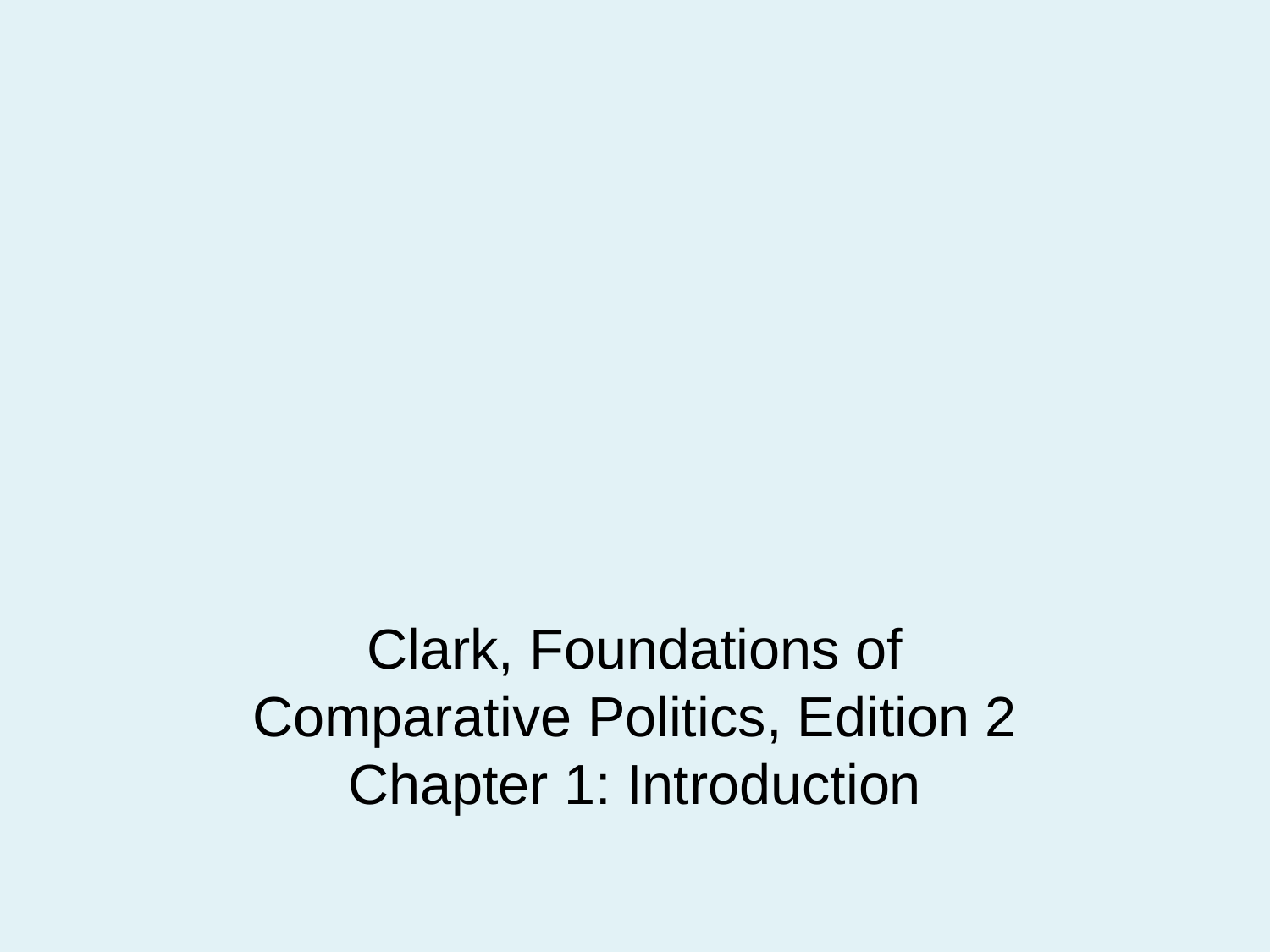

# Clark, Foundations of Comparative Politics, Edition 2 Chapter 1: Introduction